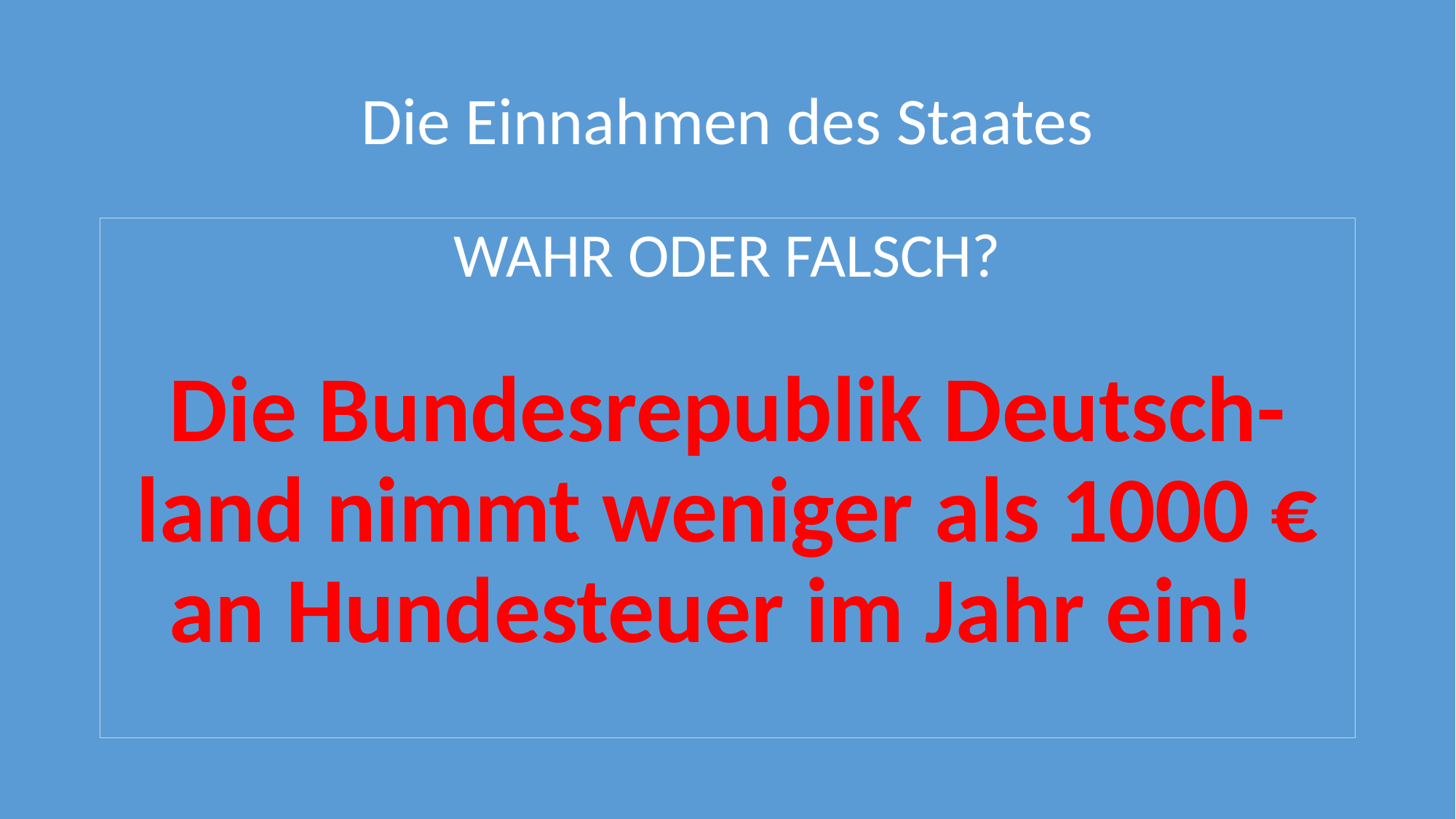

# Die Einnahmen des Staates
WAHR ODER FALSCH?

Die Bundesrepublik Deutsch-land nimmt weniger als 1000 € an Hundesteuer im Jahr ein!